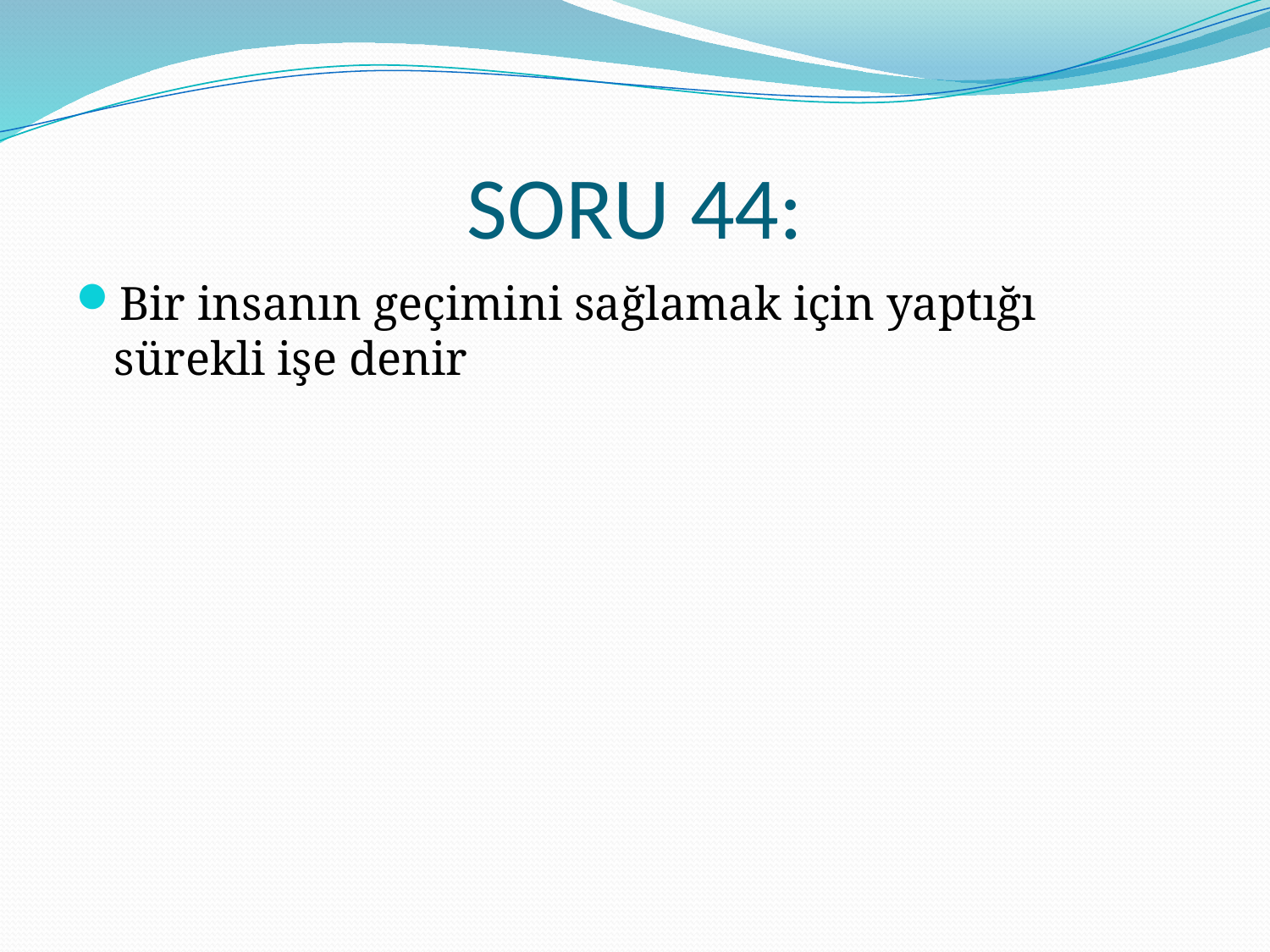

# SORU 44:
Bir insanın geçimini sağlamak için yaptığı sürekli işe denir